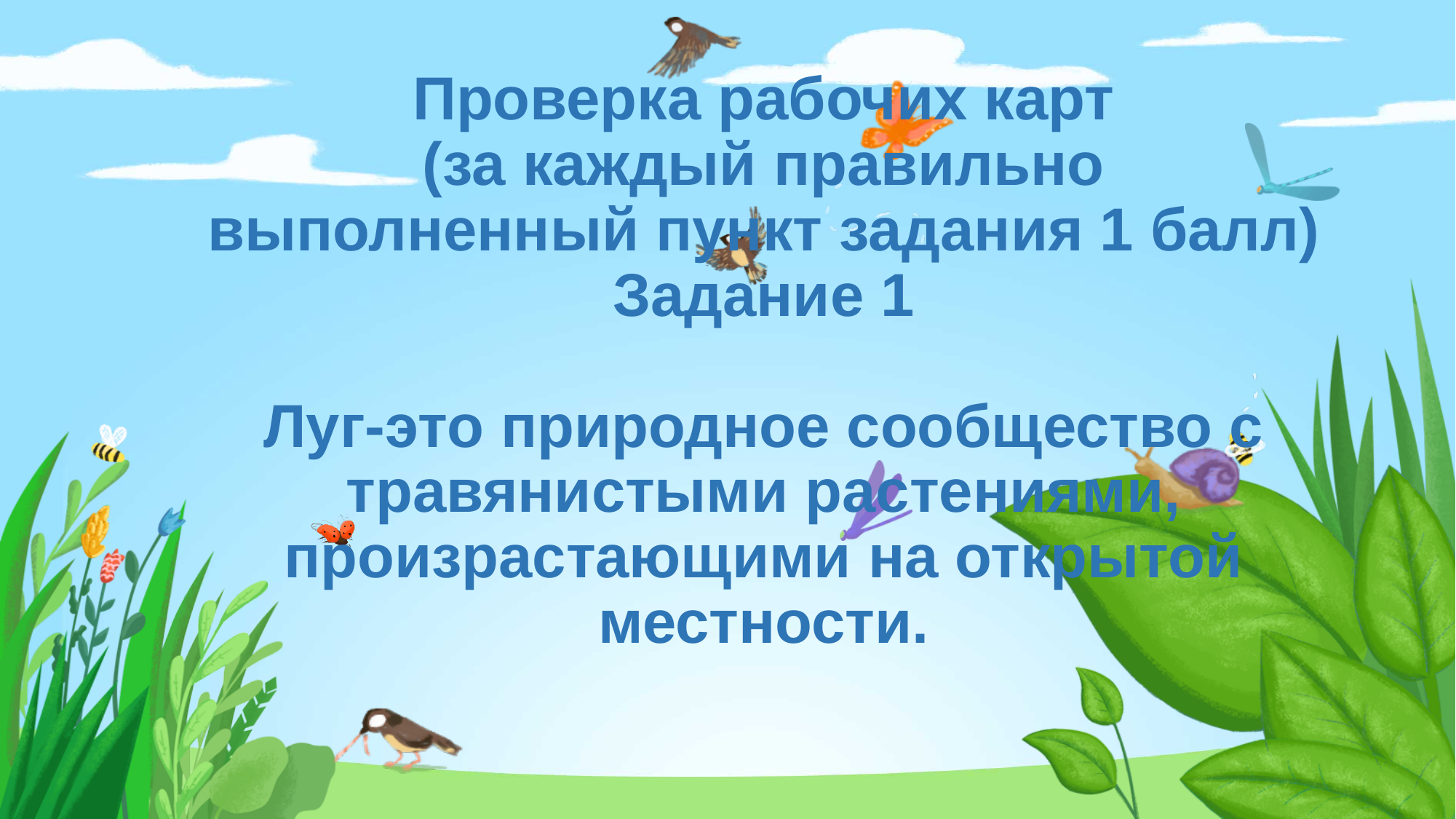

# Проверка рабочих карт (за каждый правильно выполненный пункт задания 1 балл) Задание 1 Луг-это природное сообщество с травянистыми растениями, произрастающими на открытой местности.